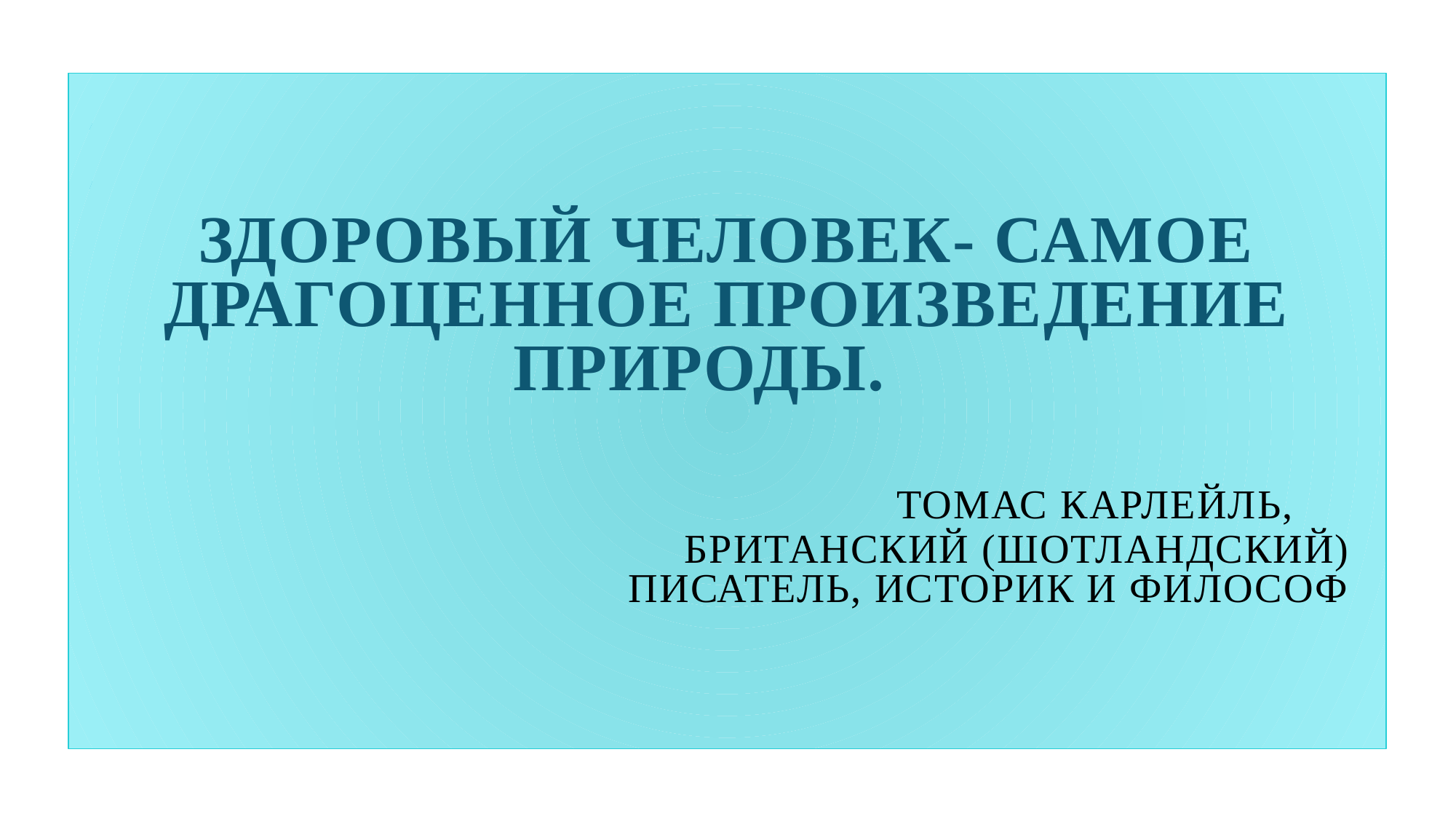

# Здоровый человек- самое драгоценное произведение природы. Томас Карлейль, Британский (шотландский) писатель, историк и философ